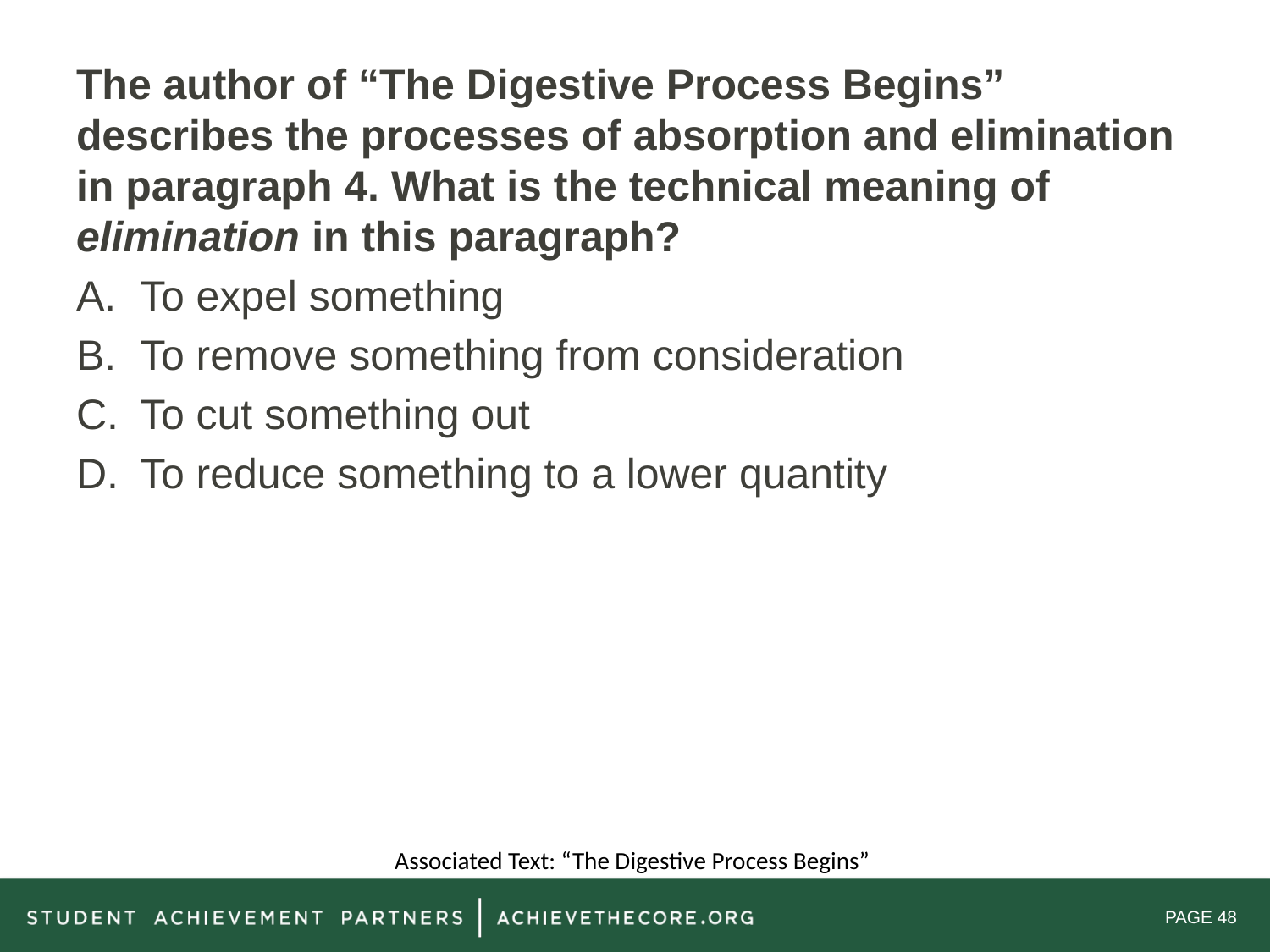

The author of “The Digestive Process Begins” describes the processes of absorption and elimination in paragraph 4. What is the technical meaning of elimination in this paragraph?
To expel something
To remove something from consideration
To cut something out
To reduce something to a lower quantity

Associated Text: “The Digestive Process Begins”